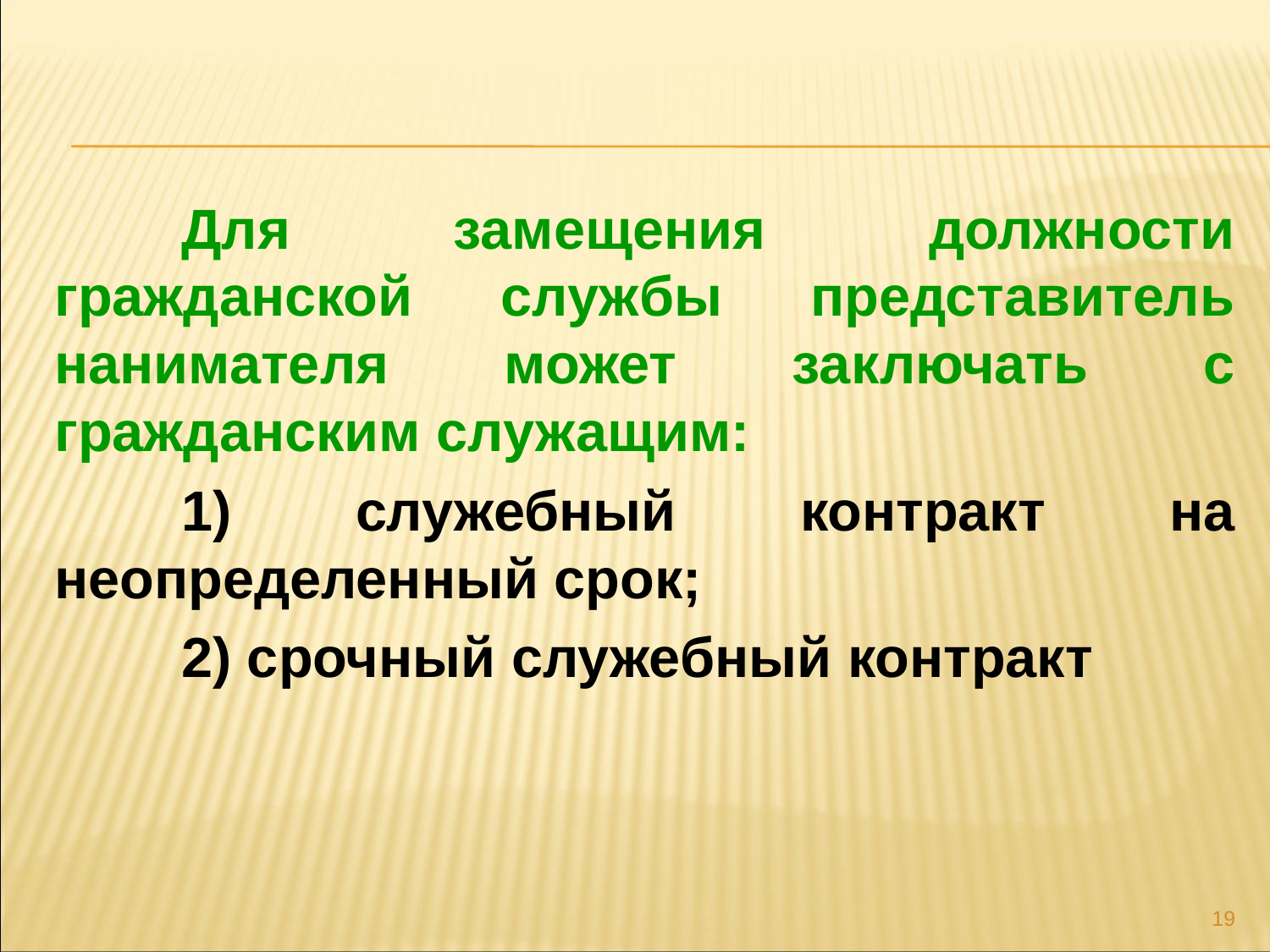

Для замещения должности гражданской службы представитель нанимателя может заключать с гражданским служащим:
	1) служебный контракт на неопределенный срок;
	2) срочный служебный контракт
19